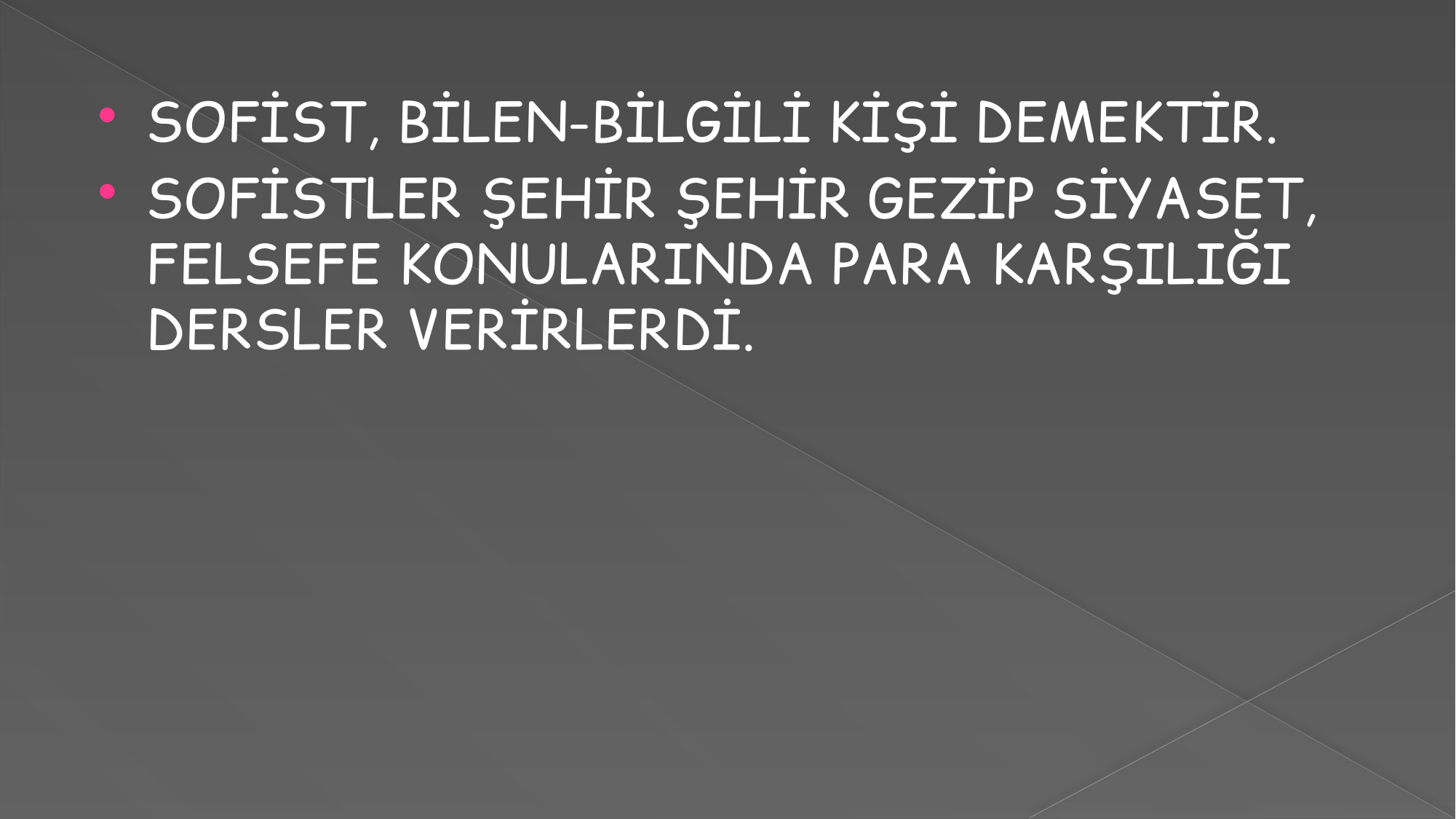

SOFİST, BİLEN-BİLGİLİ KİŞİ DEMEKTİR.
SOFİSTLER ŞEHİR ŞEHİR GEZİP SİYASET, FELSEFE KONULARINDA PARA KARŞILIĞI DERSLER VERİRLERDİ.